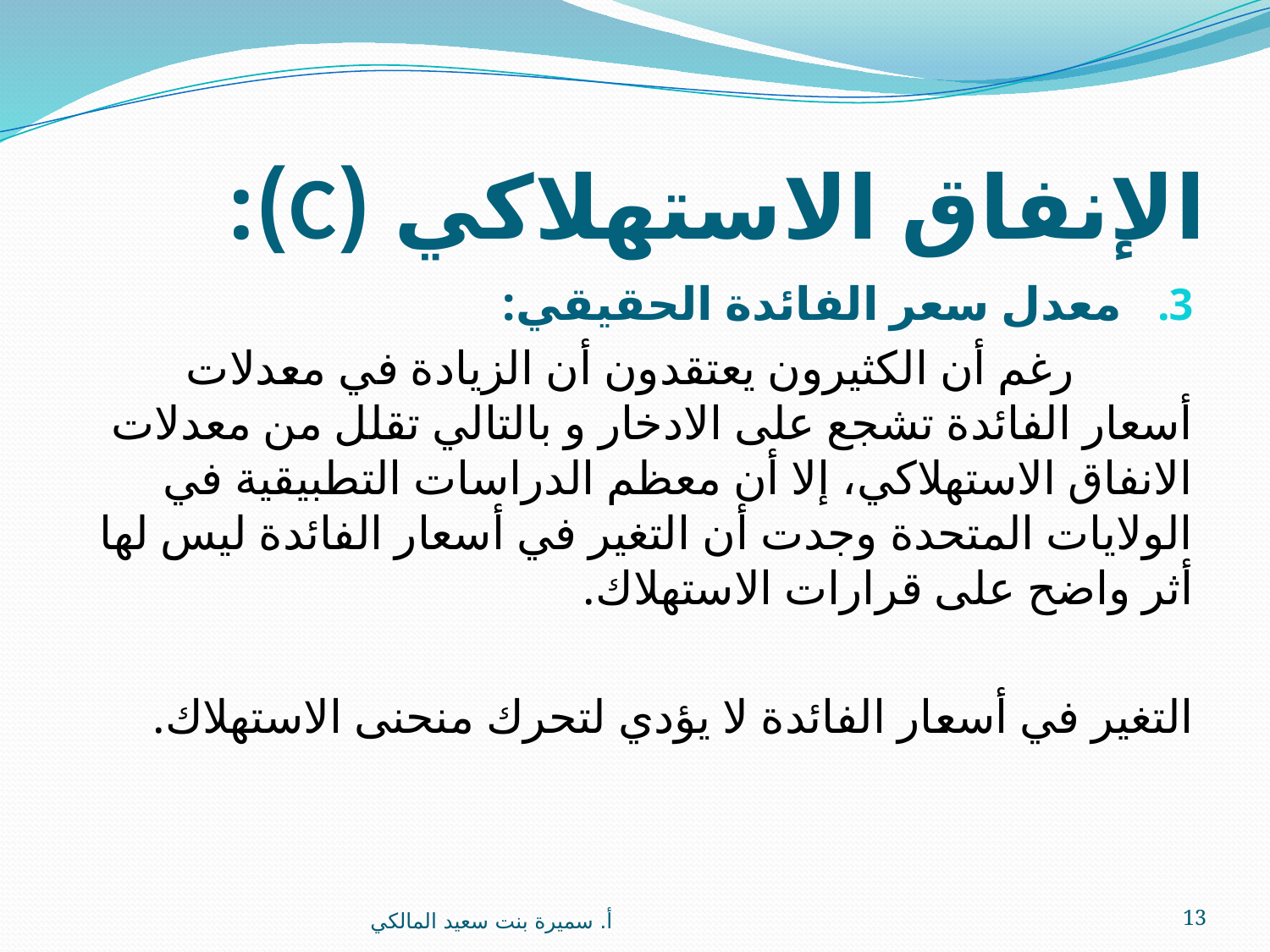

# الإنفاق الاستهلاكي (C):
معدل سعر الفائدة الحقيقي:
          رغم أن الكثيرون يعتقدون أن الزيادة في معدلات أسعار الفائدة تشجع على الادخار و بالتالي تقلل من معدلات الانفاق الاستهلاكي، إلا أن معظم الدراسات التطبيقية في الولايات المتحدة وجدت أن التغير في أسعار الفائدة ليس لها أثر واضح على قرارات الاستهلاك.

التغير في أسعار الفائدة لا يؤدي لتحرك منحنى الاستهلاك.
أ. سميرة بنت سعيد المالكي
13